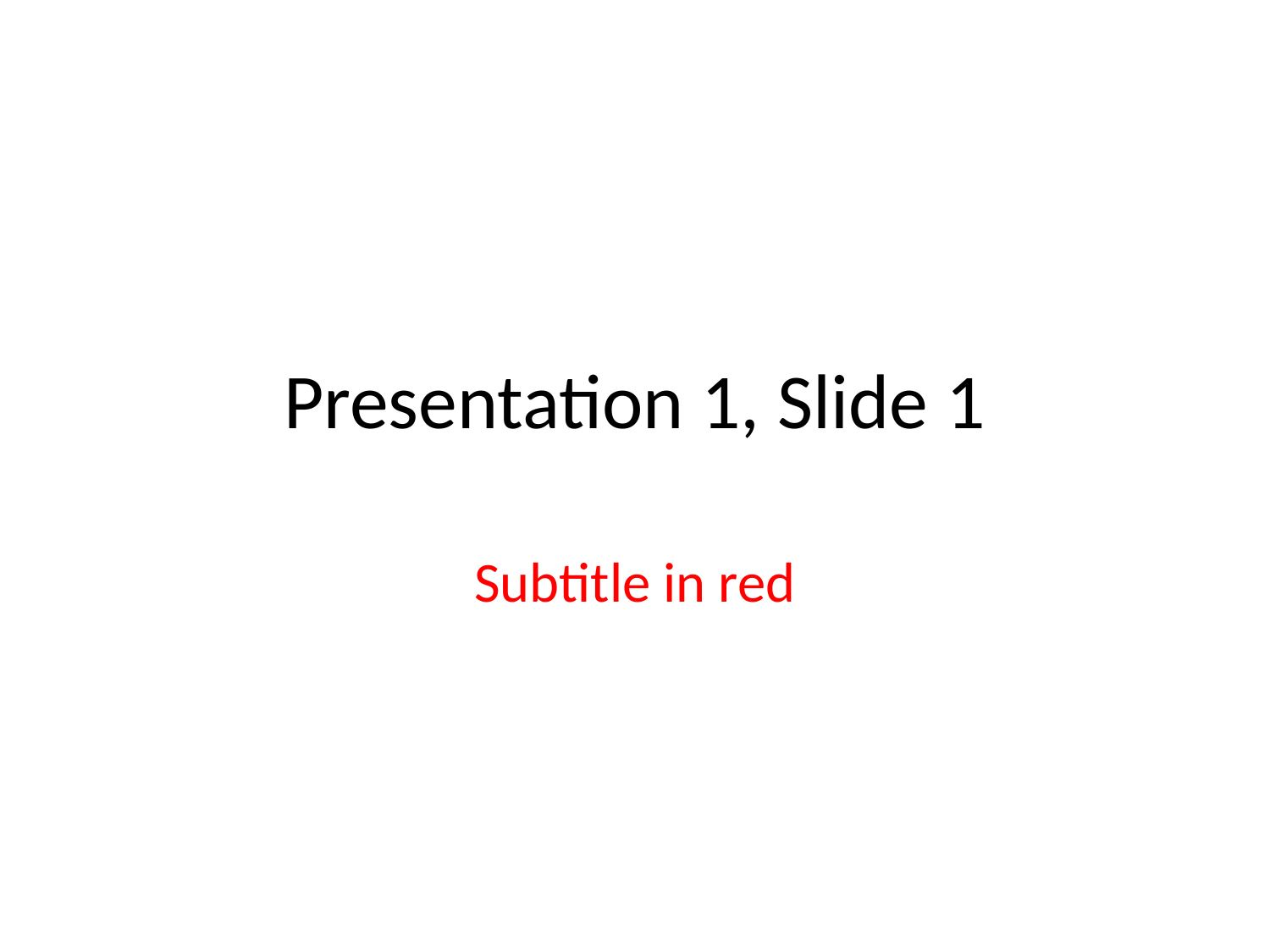

# Presentation 1, Slide 1
Subtitle in red